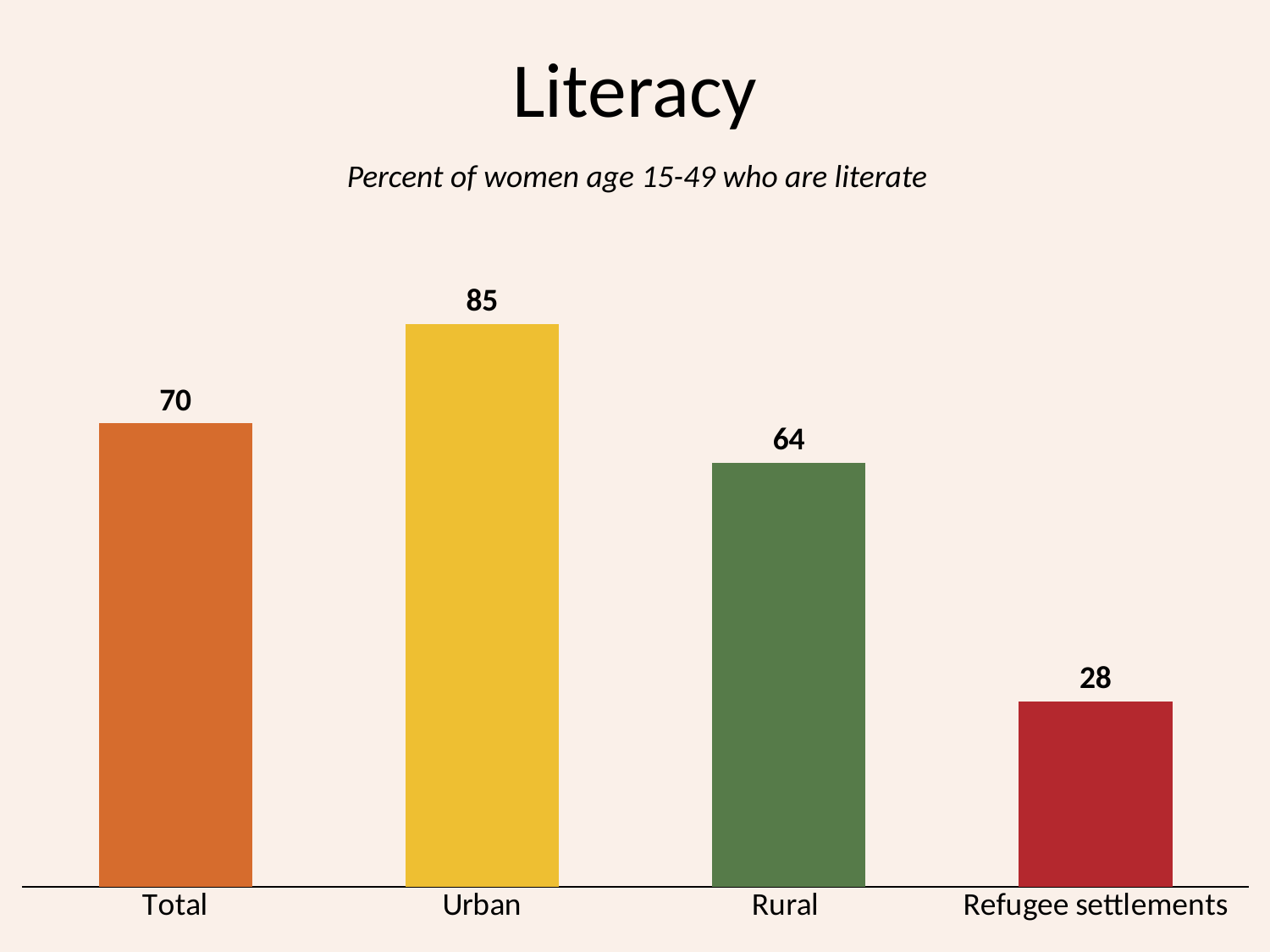

# Literacy
Percent of women age 15-49 who are literate

### Chart

| Category | Women |
|---|---|
| Total | 70.0 |
| Urban | 85.0 |
| Rural  | 64.0 |
| Refugee settlements | 28.0 |